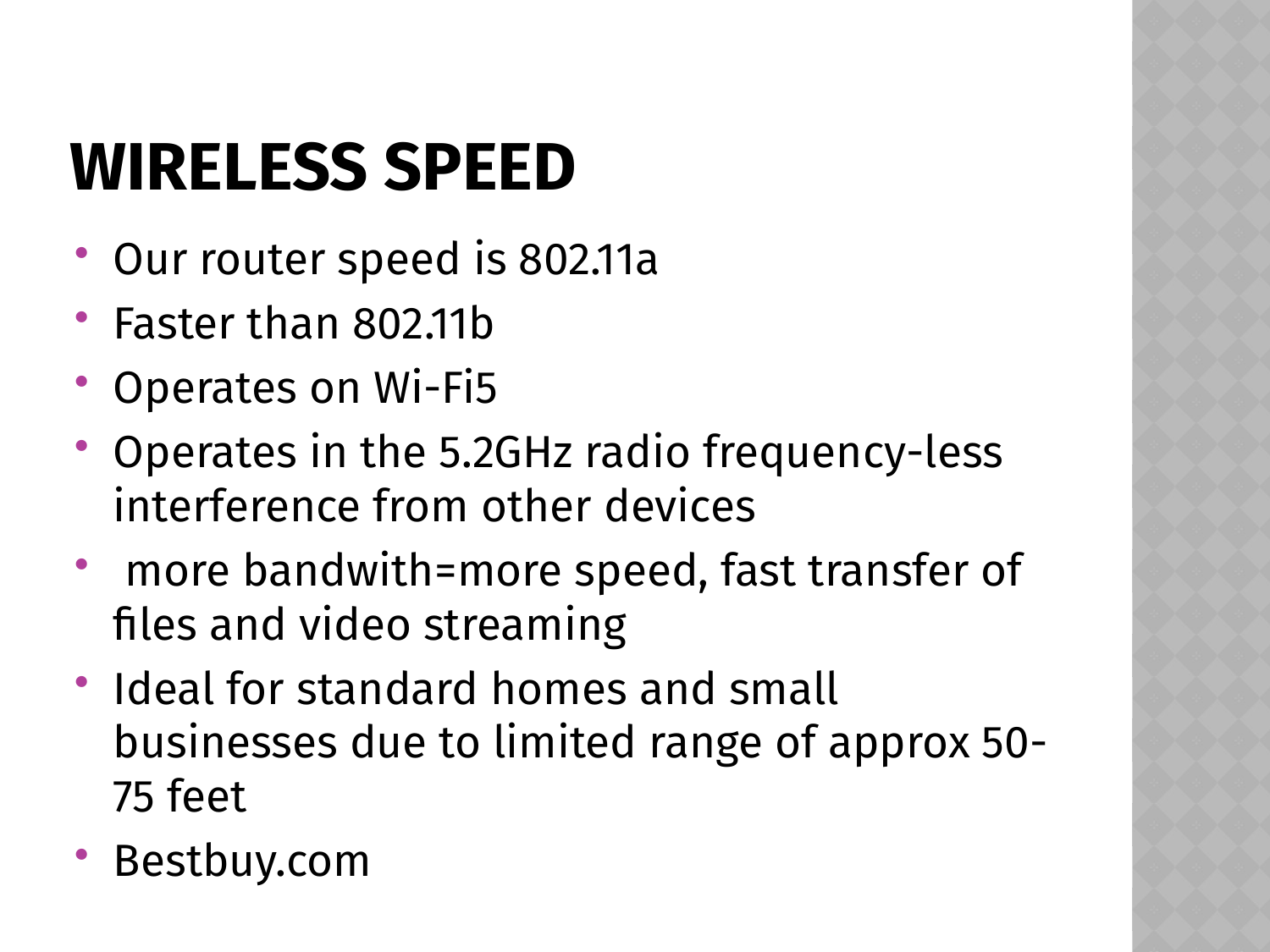

# Wireless speed
Our router speed is 802.11a
Faster than 802.11b
Operates on Wi-Fi5
Operates in the 5.2GHz radio frequency-less interference from other devices
 more bandwith=more speed, fast transfer of files and video streaming
Ideal for standard homes and small businesses due to limited range of approx 50-75 feet
Bestbuy.com